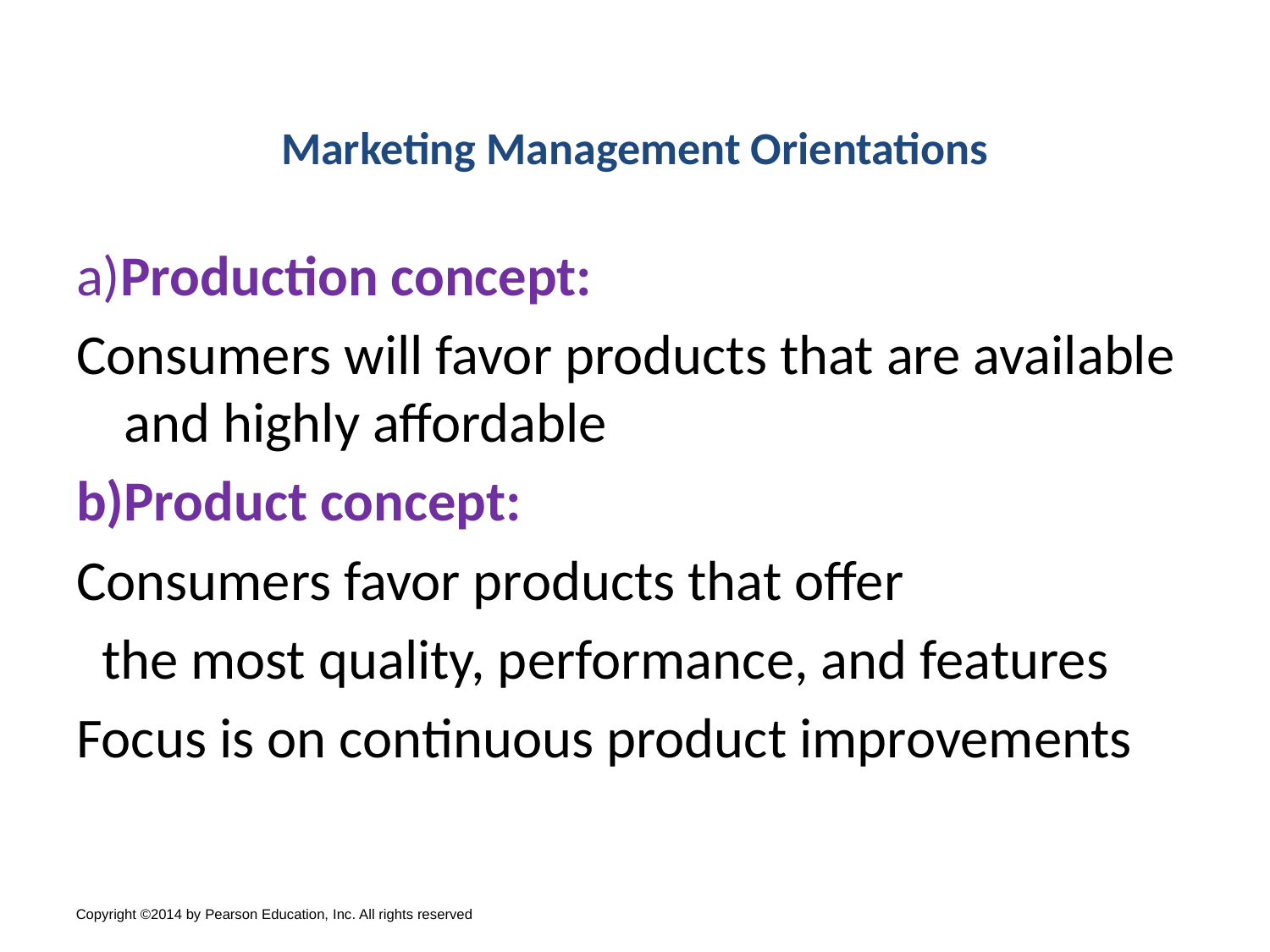

#
Marketing Management Orientations

a)Production concept:
Consumers will favor products that are available and highly affordable
b)Product concept:
Consumers favor products that offer
  the most quality, performance, and features
Focus is on continuous product improvements

Copyright ©2014 by Pearson Education, Inc. All rights reserved